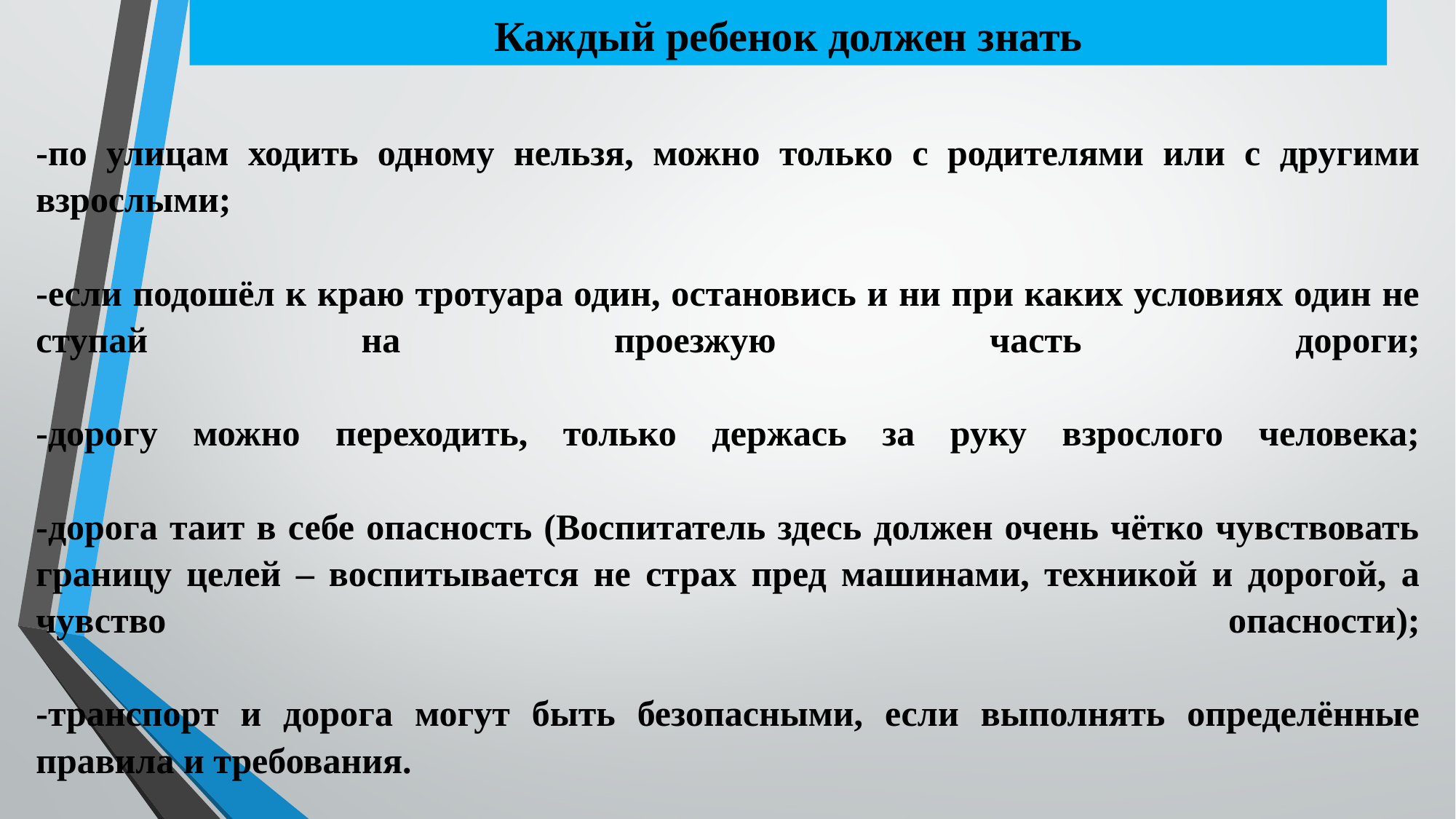

Каждый ребенок должен знать
-по улицам ходить одному нельзя, можно только с родителями или с другими взрослыми;
-если подошёл к краю тротуара один, остановись и ни при каких условиях один не ступай на проезжую часть дороги;
-дорогу можно переходить, только держась за руку взрослого человека;
-дорога таит в себе опасность (Воспитатель здесь должен очень чётко чувствовать границу целей – воспитывается не страх пред машинами, техникой и дорогой, а чувство опасности);
-транспорт и дорога могут быть безопасными, если выполнять определённые правила и требования.